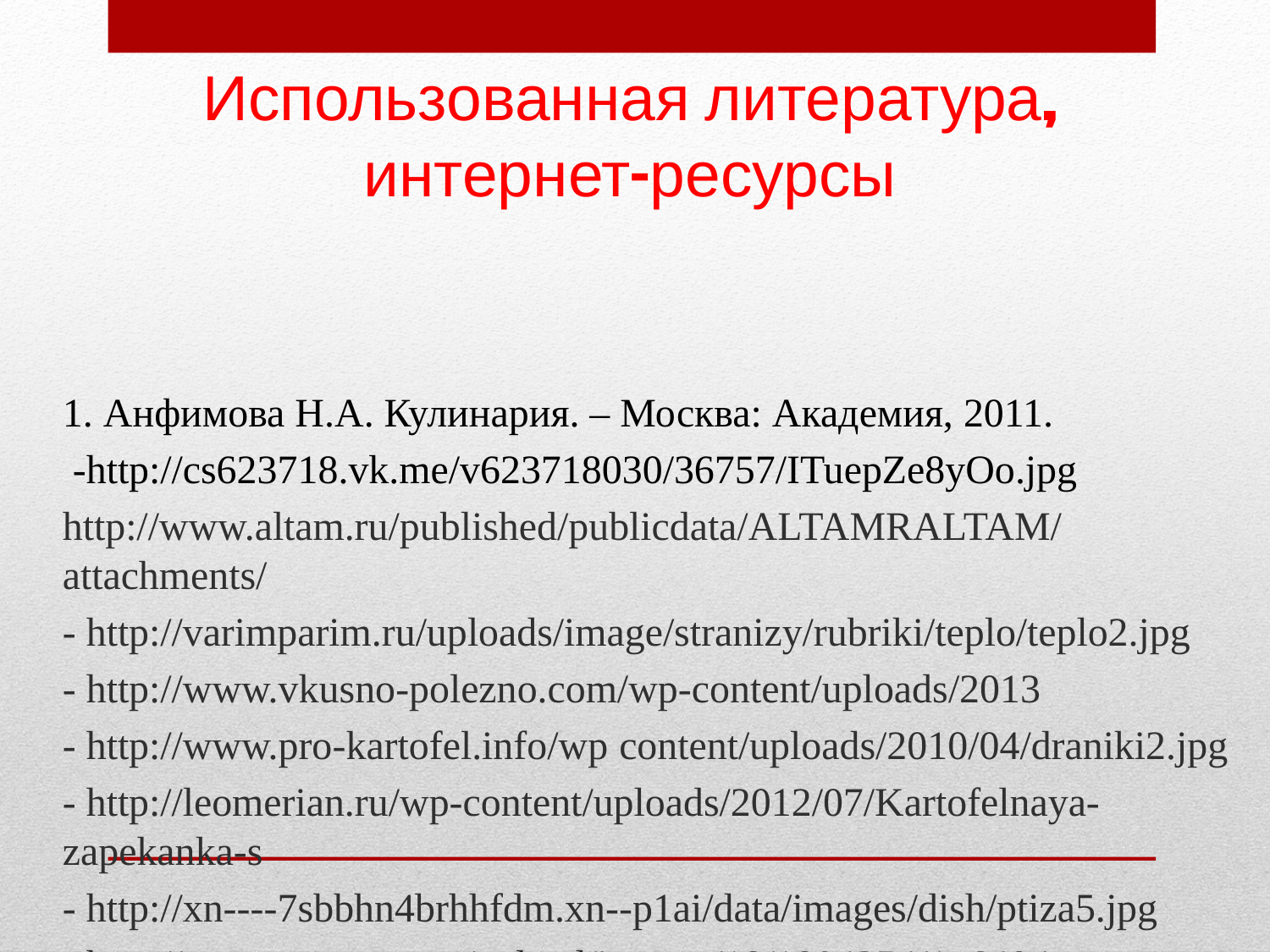

# Использованная литература, интернет-ресурсы

1. Анфимова Н.А. Кулинария. – Москва: Академия, 2011.
 -http://cs623718.vk.me/v623718030/36757/ITuepZe8yOo.jpg
http://www.altam.ru/published/publicdata/ALTAMRALTAM/attachments/
- http://varimparim.ru/uploads/image/stranizy/rubriki/teplo/teplo2.jpg
- http://www.vkusno-polezno.com/wp-content/uploads/2013
- http://www.pro-kartofel.info/wp content/uploads/2010/04/draniki2.jpg
- http://leomerian.ru/wp-content/uploads/2012/07/Kartofelnaya-zapekanka-s
- http://xn----7sbbhn4brhhfdm.xn--p1ai/data/images/dish/ptiza5.jpg
- http://www.agroru.com/upload/images/18/1894354/1x640.jpg